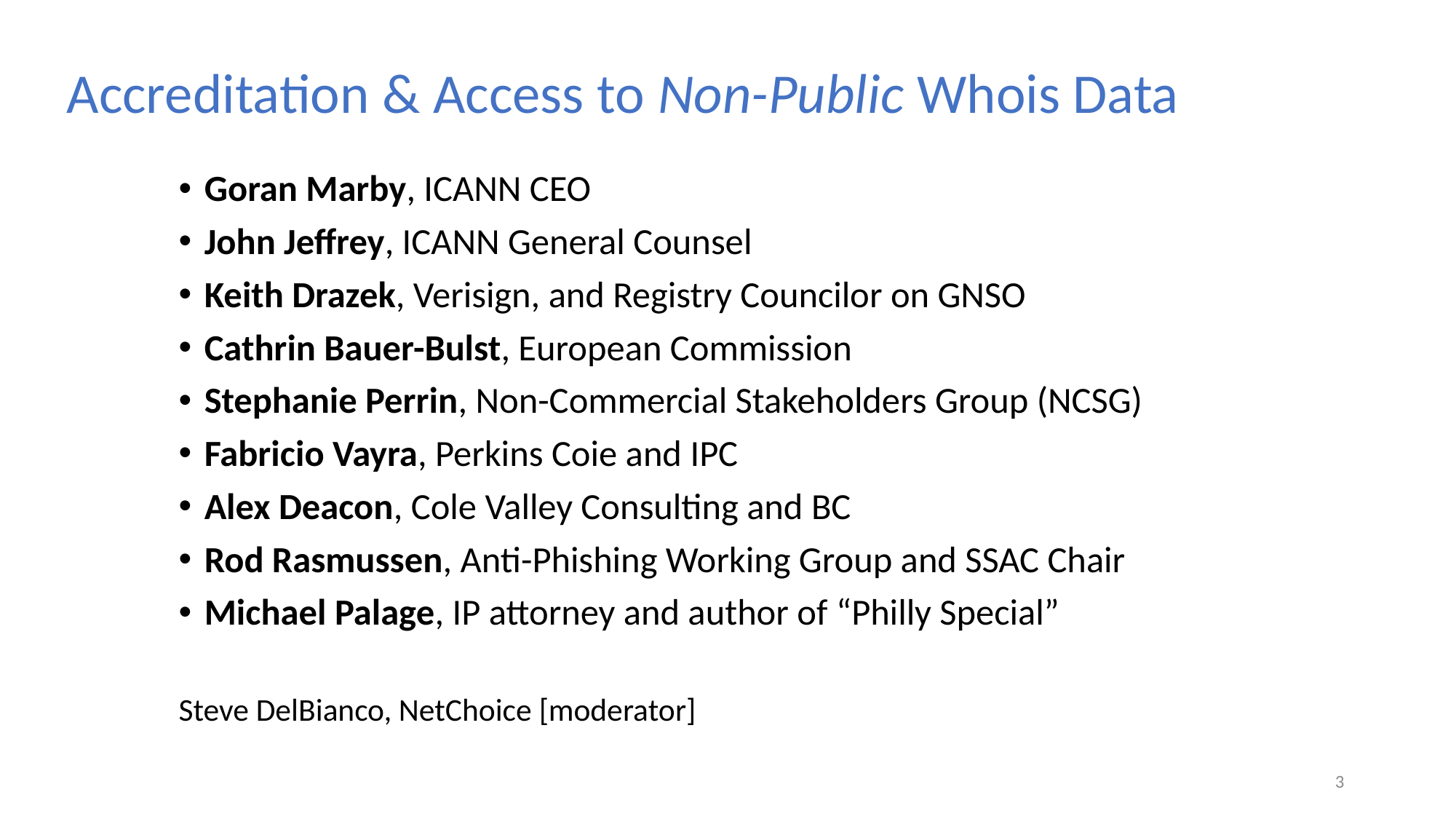

Accreditation & Access to Non-Public Whois Data
Goran Marby, ICANN CEO
John Jeffrey, ICANN General Counsel
Keith Drazek, Verisign, and Registry Councilor on GNSO
Cathrin Bauer-Bulst, European Commission
Stephanie Perrin, Non-Commercial Stakeholders Group (NCSG)
Fabricio Vayra, Perkins Coie and IPC
Alex Deacon, Cole Valley Consulting and BC
Rod Rasmussen, Anti-Phishing Working Group and SSAC Chair
Michael Palage, IP attorney and author of “Philly Special”

Steve DelBianco, NetChoice [moderator]
3